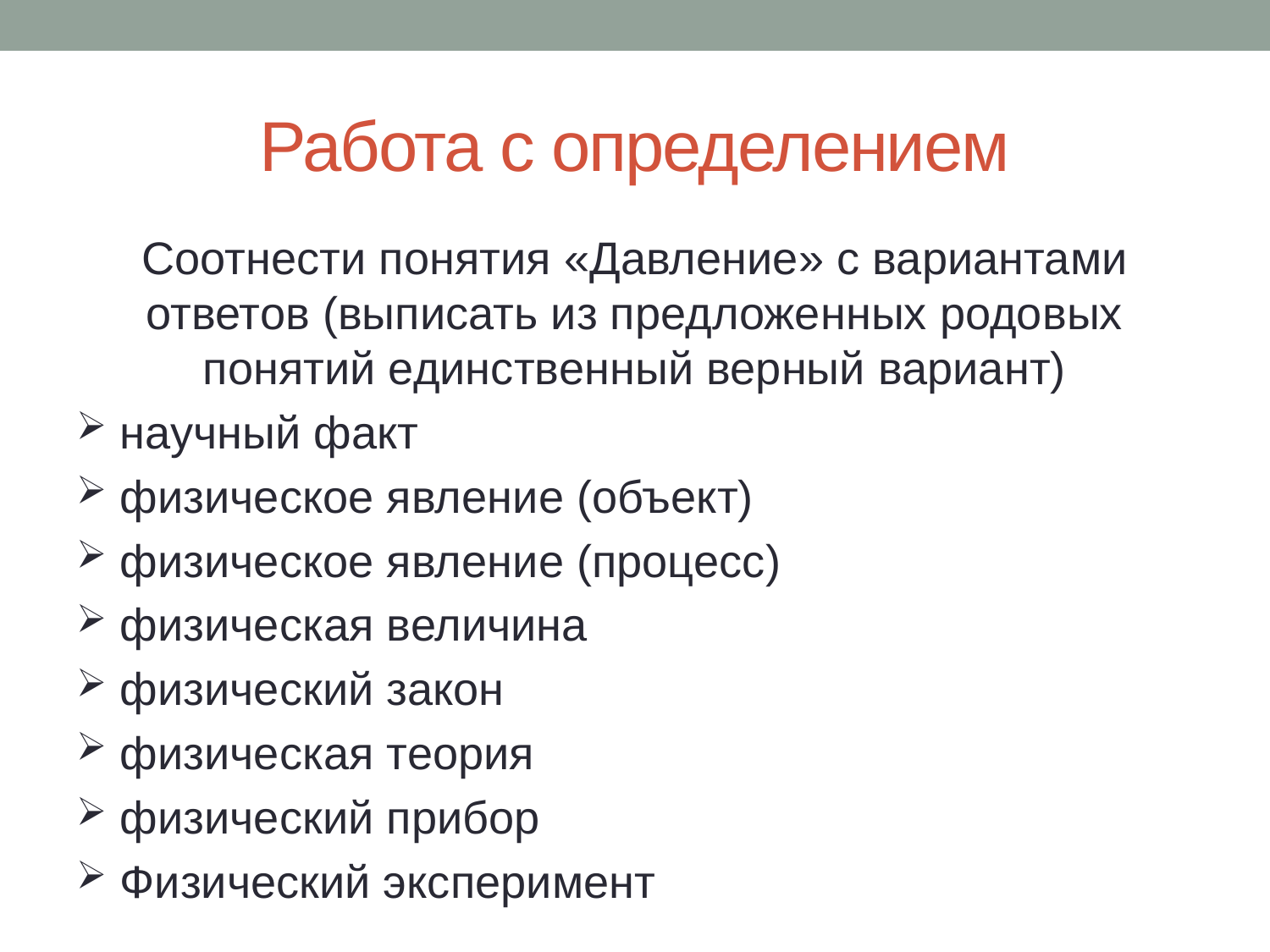

# Работа с определением
Соотнести понятия «Давление» с вариантами ответов (выписать из предложенных родовых понятий единственный верный вариант)
 научный факт
 физическое явление (объект)
 физическое явление (процесс)
 физическая величина
 физический закон
 физическая теория
 физический прибор
 Физический эксперимент